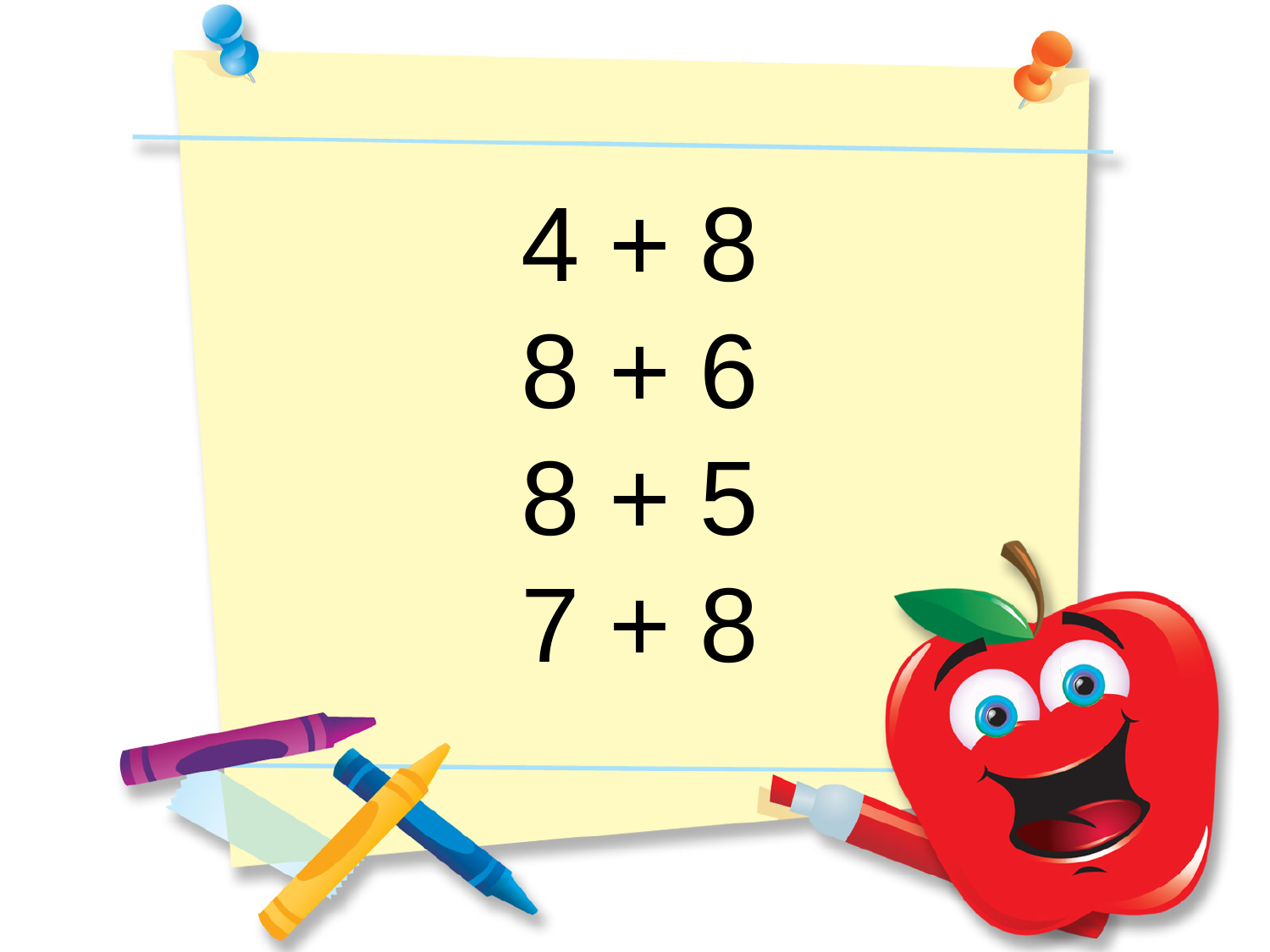

4 + 8
8 + 6
8 + 5
7 + 8